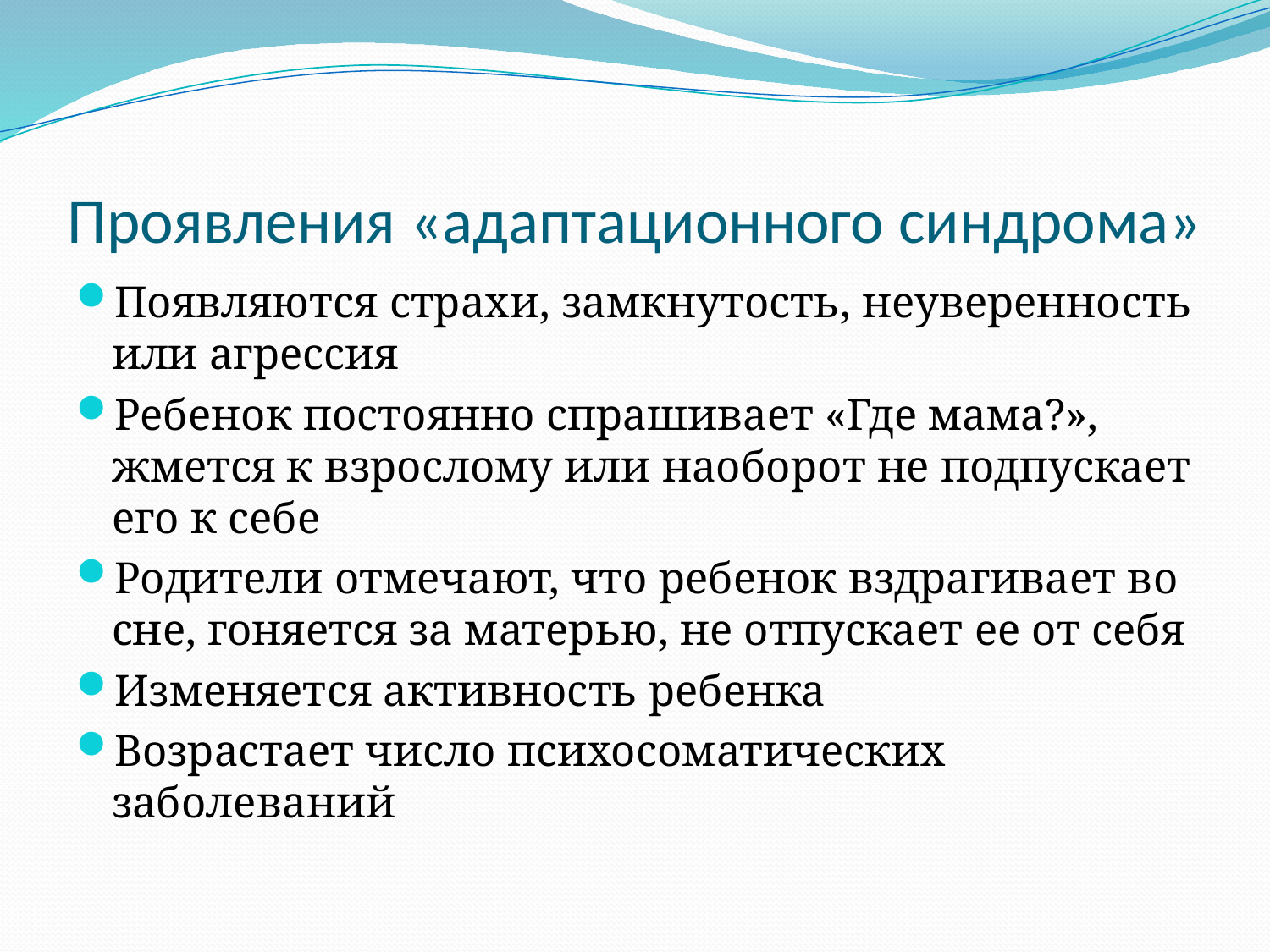

# Проявления «адаптационного синдрома»
Появляются страхи, замкнутость, неуверенность или агрессия
Ребенок постоянно спрашивает «Где мама?», жмется к взрослому или наоборот не подпускает его к себе
Родители отмечают, что ребенок вздрагивает во сне, гоняется за матерью, не отпускает ее от себя
Изменяется активность ребенка
Возрастает число психосоматических заболеваний